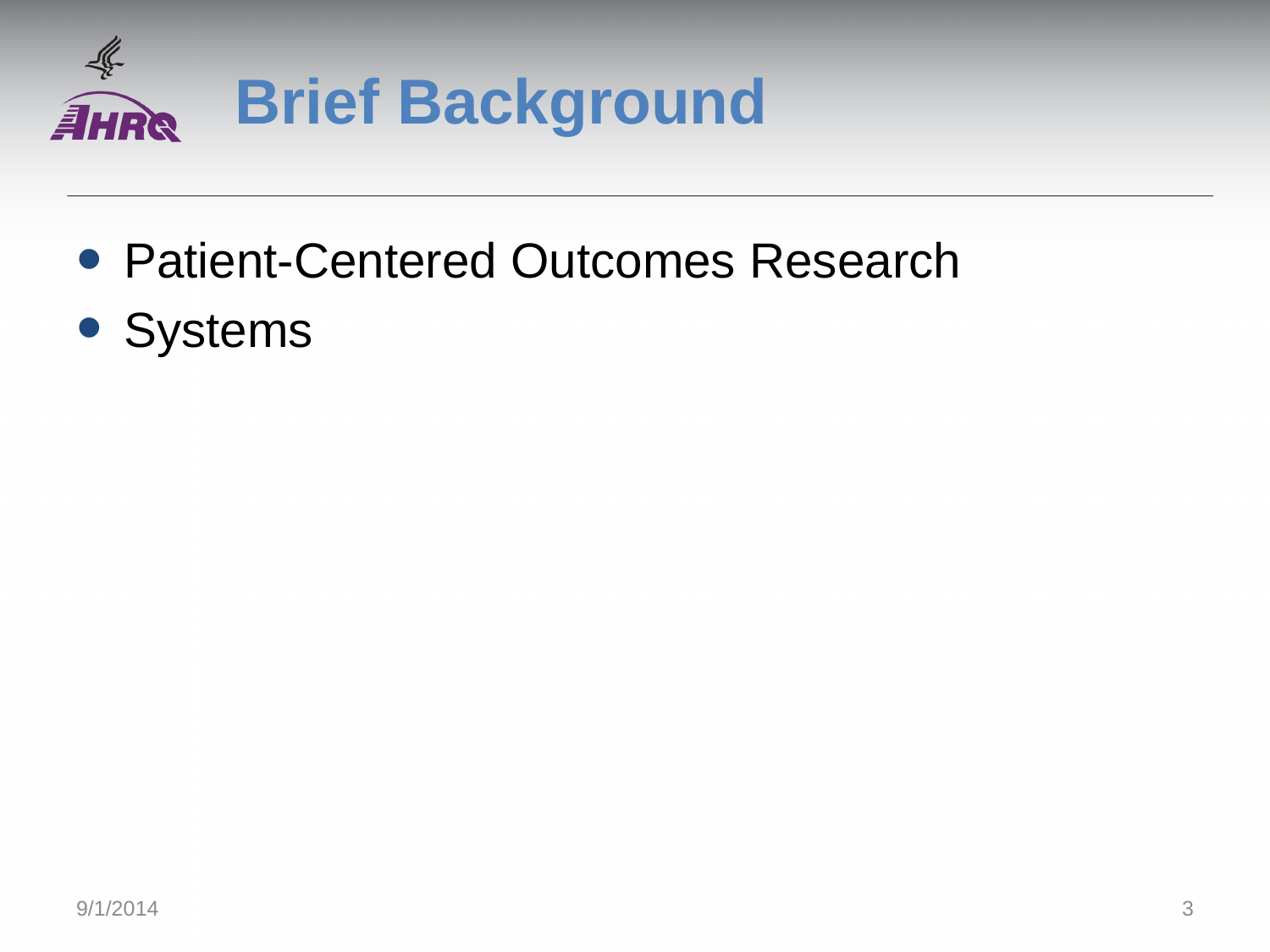

# Brief Background
Patient-Centered Outcomes Research
Systems
9/1/2014
3